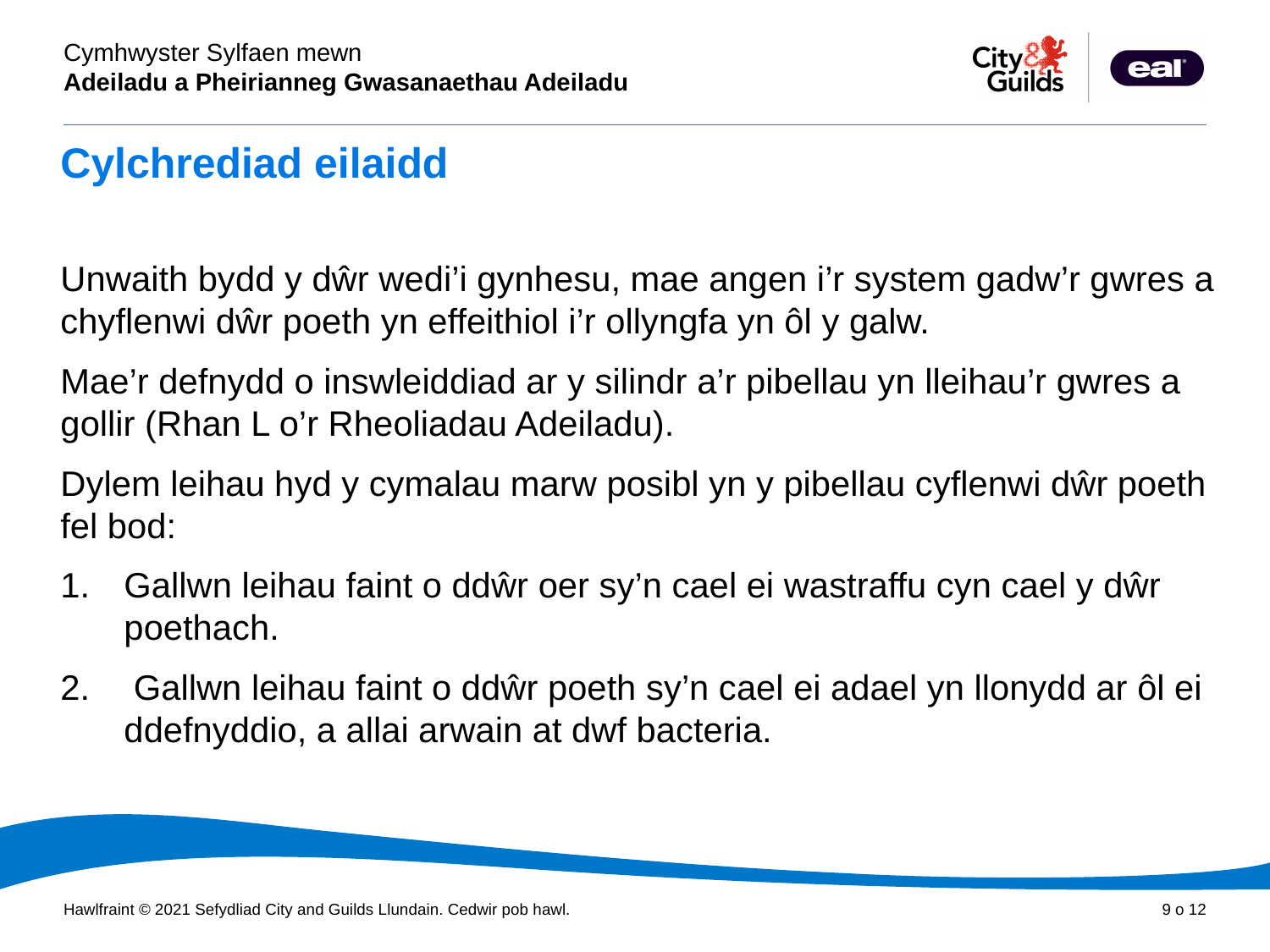

Cylchrediad eilaidd

Unwaith bydd y dŵr wedi’i gynhesu, mae angen i’r system gadw’r gwres a chyflenwi dŵr poeth yn effeithiol i’r ollyngfa yn ôl y galw.
Mae’r defnydd o inswleiddiad ar y silindr a’r pibellau yn lleihau’r gwres a gollir (Rhan L o’r Rheoliadau Adeiladu).
Dylem leihau hyd y cymalau marw posibl yn y pibellau cyflenwi dŵr poeth fel bod:
Gallwn leihau faint o ddŵr oer sy’n cael ei wastraffu cyn cael y dŵr poethach.
 Gallwn leihau faint o ddŵr poeth sy’n cael ei adael yn llonydd ar ôl ei ddefnyddio, a allai arwain at dwf bacteria.